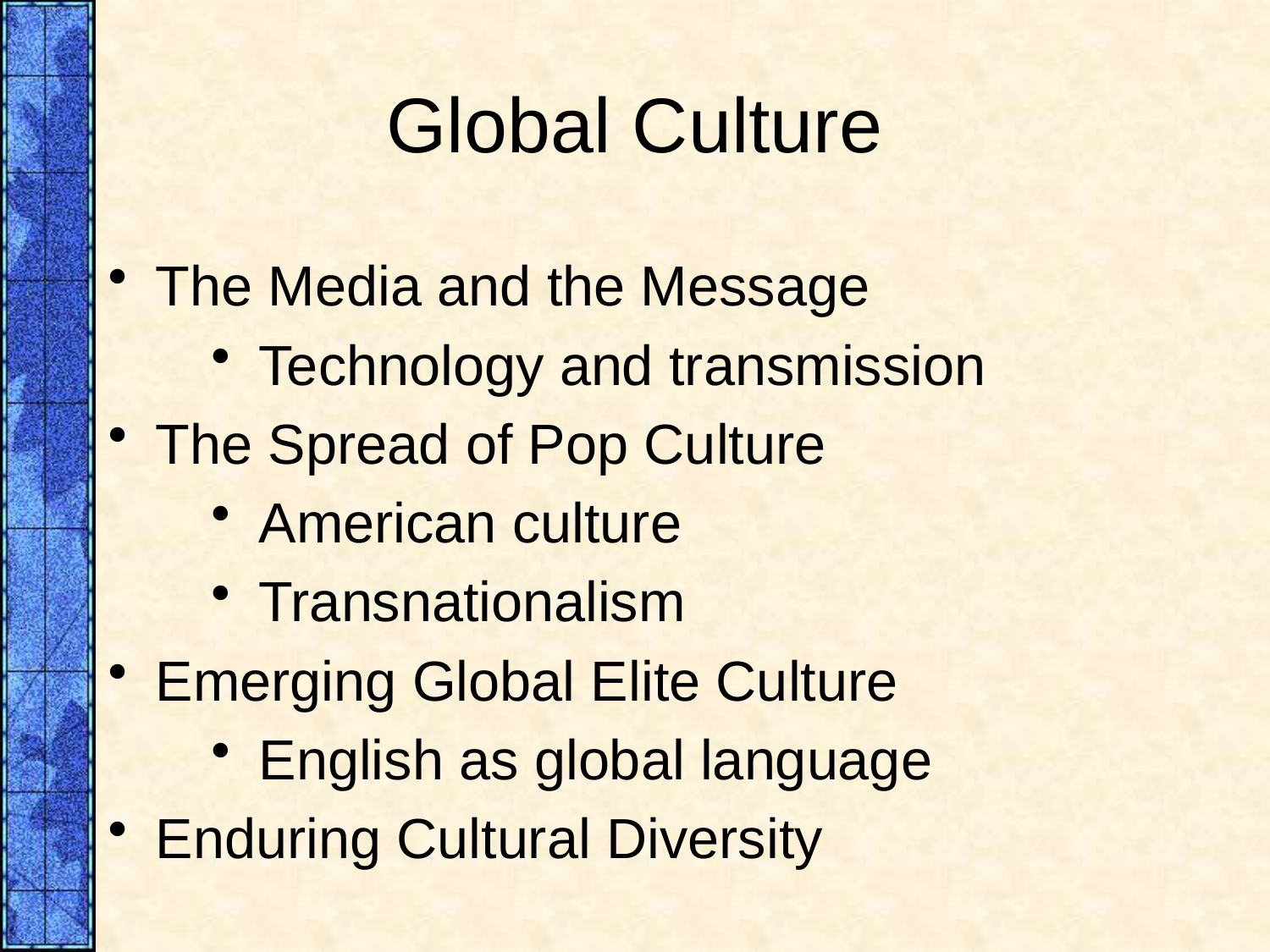

# Global Culture
The Media and the Message
Technology and transmission
The Spread of Pop Culture
American culture
Transnationalism
Emerging Global Elite Culture
English as global language
Enduring Cultural Diversity